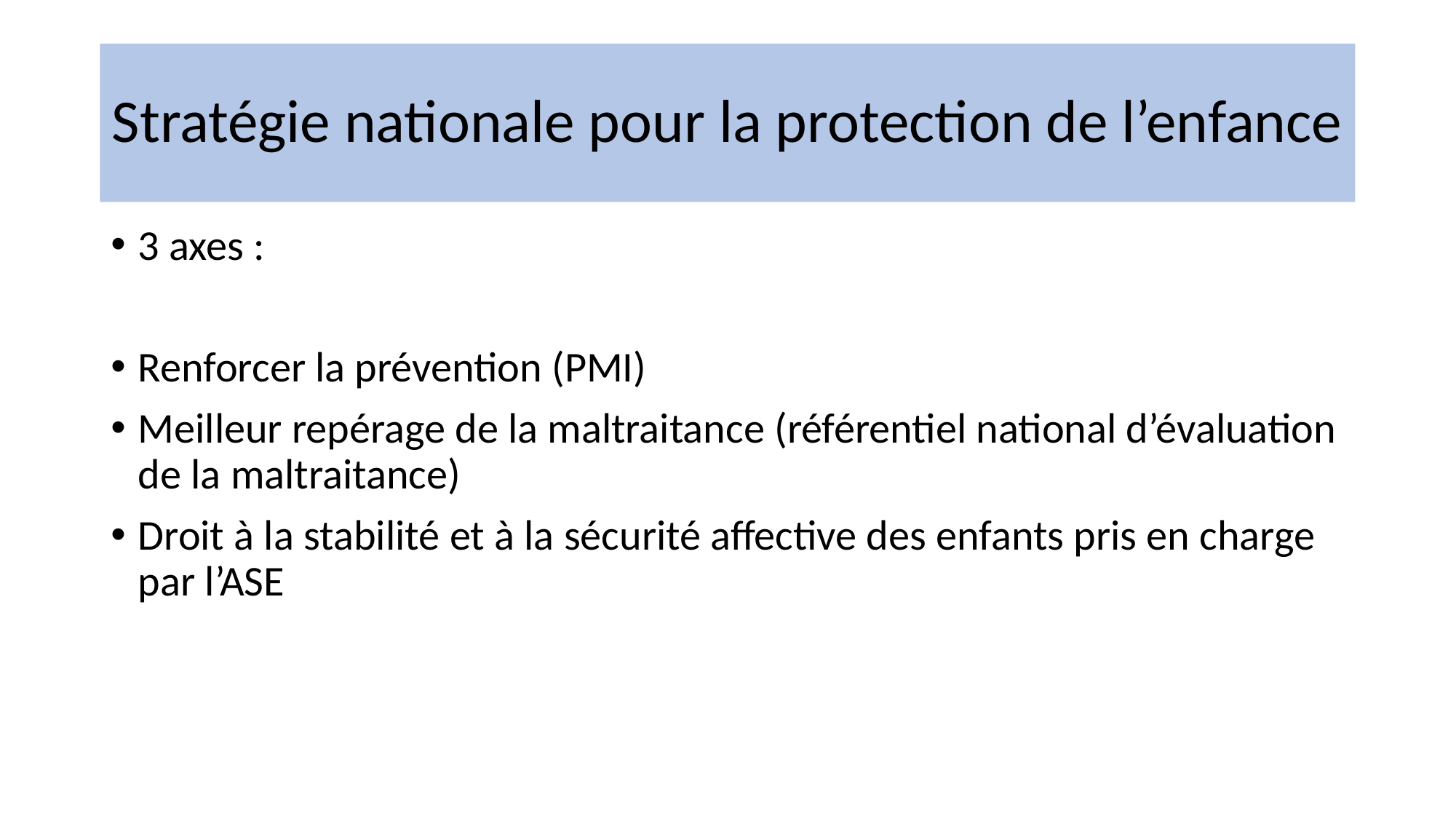

# Stratégie nationale pour la protection de l’enfance
3 axes :

Renforcer la prévention (PMI)
Meilleur repérage de la maltraitance (référentiel national d’évaluation de la maltraitance)
Droit à la stabilité et à la sécurité affective des enfants pris en charge par l’ASE